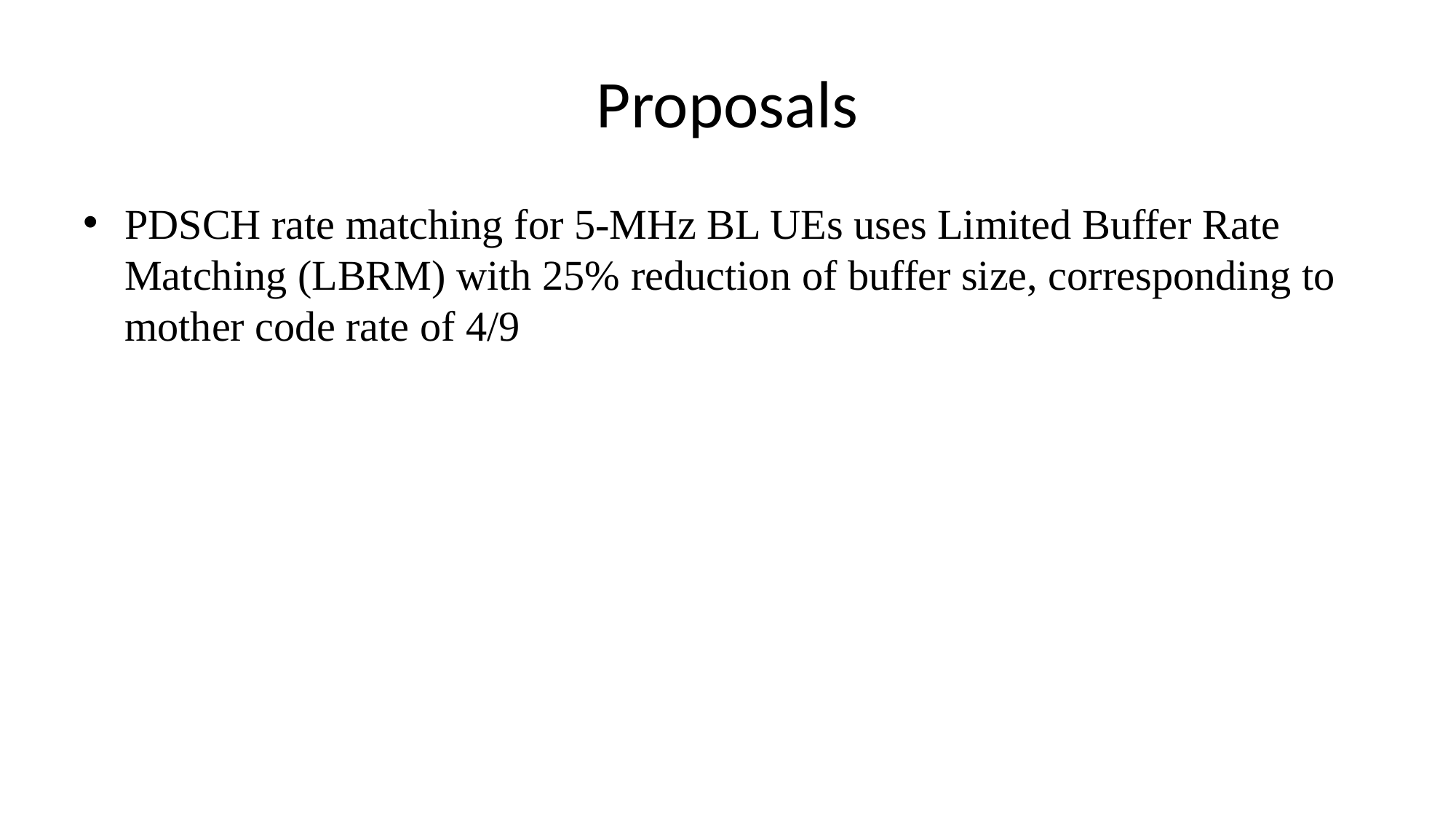

# Proposals
PDSCH rate matching for 5-MHz BL UEs uses Limited Buffer Rate Matching (LBRM) with 25% reduction of buffer size, corresponding to mother code rate of 4/9